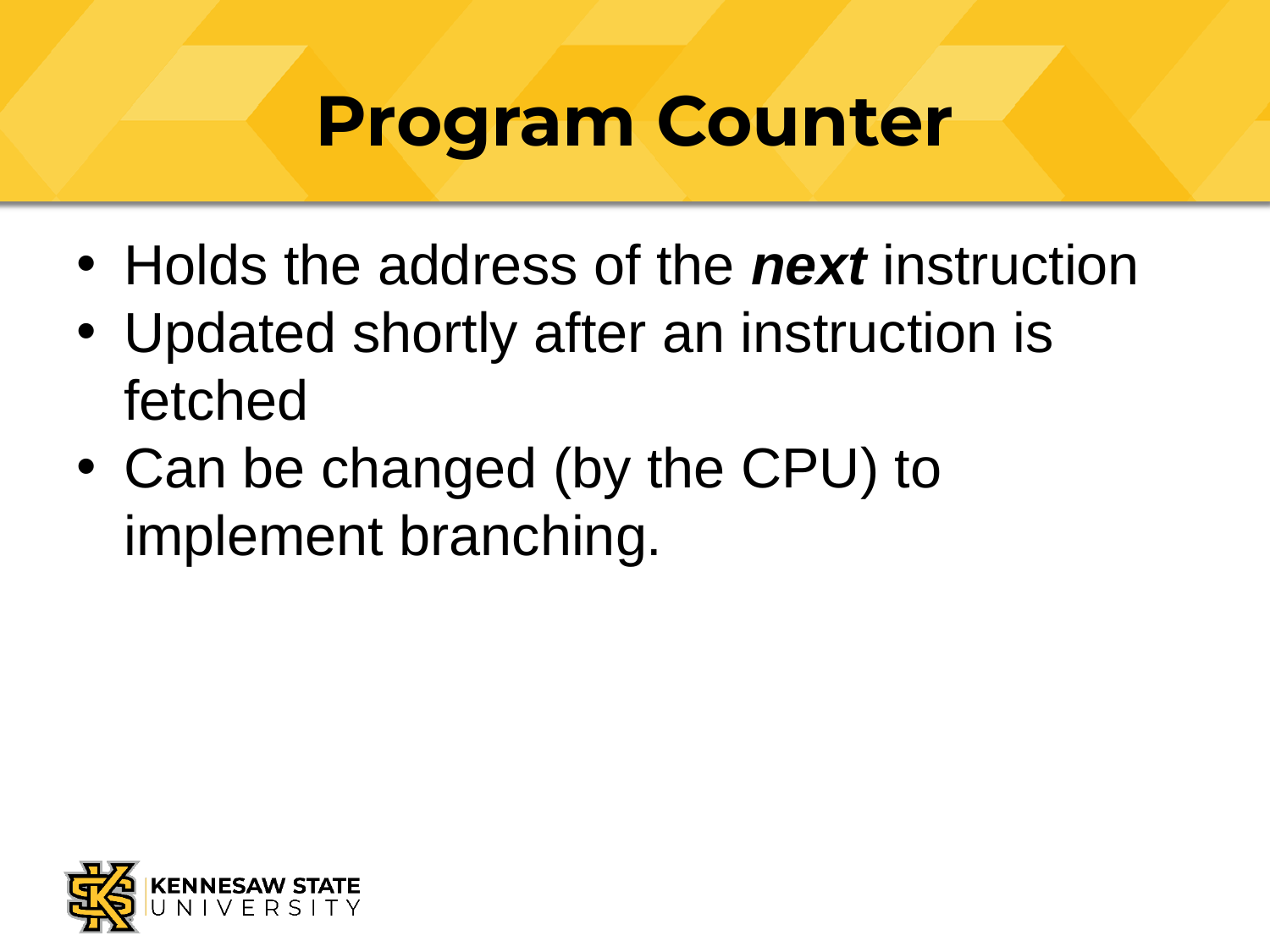

# Program Counter
Holds the address of the next instruction
Updated shortly after an instruction is fetched
Can be changed (by the CPU) to implement branching.